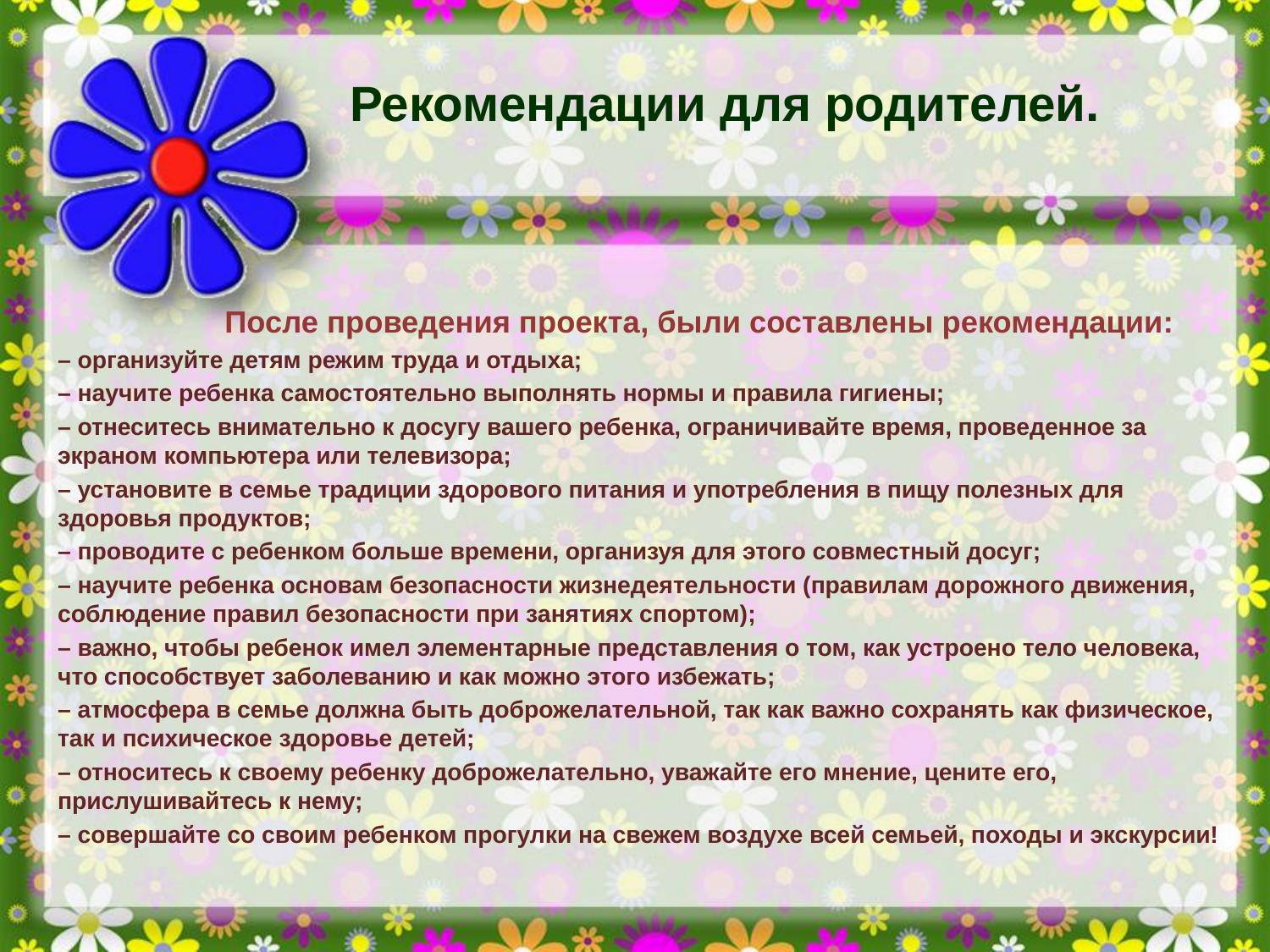

Рекомендации для родителей.
                  После проведения проекта, были составлены рекомендации:
– организуйте детям режим труда и отдыха;
– научите ребенка самостоятельно выполнять нормы и правила гигиены;
– отнеситесь внимательно к досугу вашего ребенка, ограничивайте время, проведенное за экраном компьютера или телевизора;
– установите в семье традиции здорового питания и употребления в пищу полезных для здоровья продуктов;
– проводите с ребенком больше времени, организуя для этого совместный досуг;
– научите ребенка основам безопасности жизнедеятельности (правилам дорожного движения, соблюдение правил безопасности при занятиях спортом);
– важно, чтобы ребенок имел элементарные представления о том, как устроено тело человека, что способствует заболеванию и как можно этого избежать;
– атмосфера в семье должна быть доброжелательной, так как важно сохранять как физическое, так и психическое здоровье детей;
– относитесь к своему ребенку доброжелательно, уважайте его мнение, цените его, прислушивайтесь к нему;
– совершайте со своим ребенком прогулки на свежем воздухе всей семьей, походы и экскурсии!